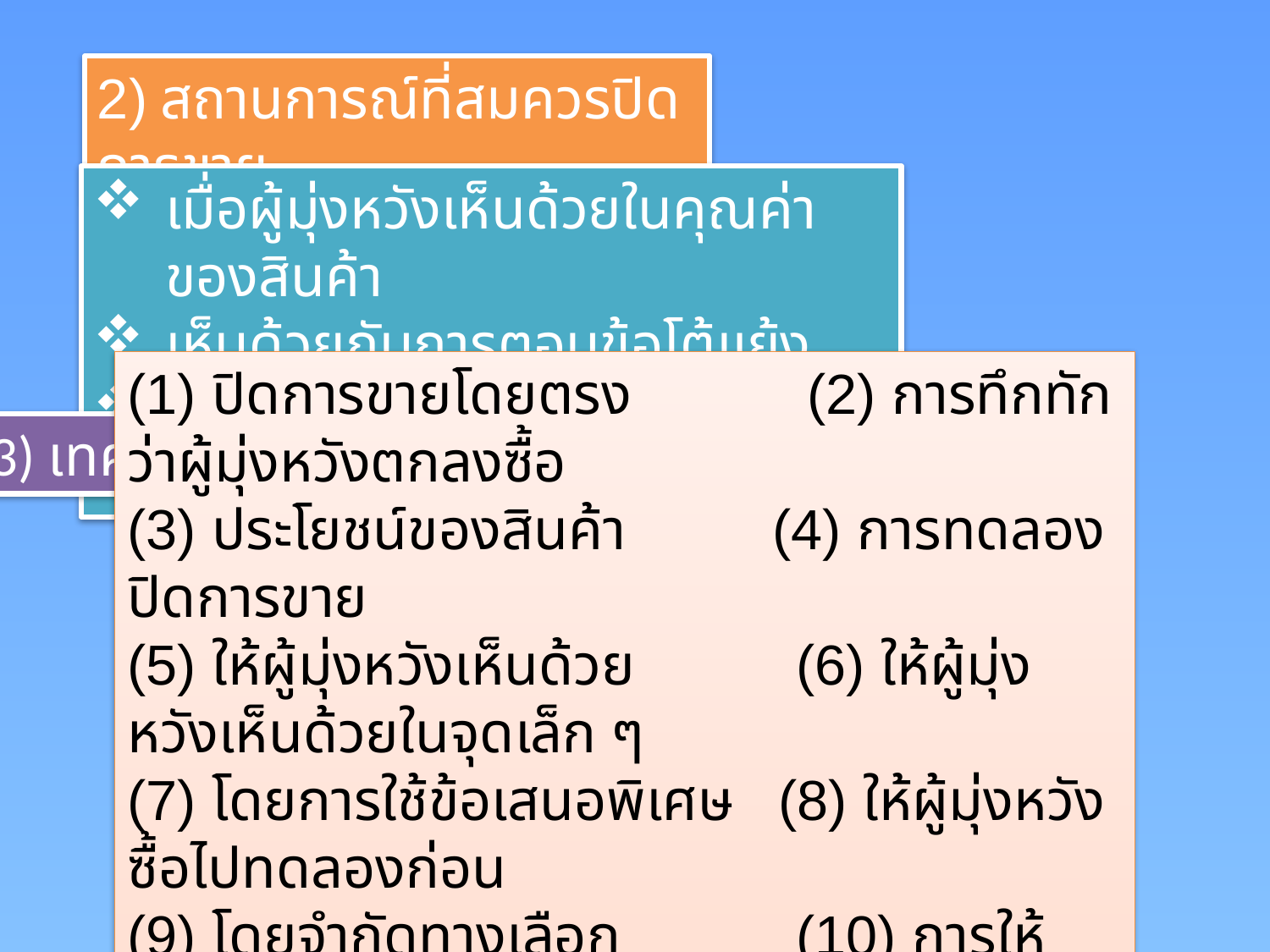

2) สถานการณ์ที่สมควรปิดการขาย
เมื่อผู้มุ่งหวังเห็นด้วยในคุณค่าของสินค้า
เห็นด้วยกับการตอบข้อโต้แย้ง
เมื่อทั้งสองเงียบพนักงานขายไม่ควรกล่าวใด ๆ
3) เทคนิคการปิดการขาย ได้แก่
(1) ปิดการขายโดยตรง            (2) การทึกทักว่าผู้มุ่งหวังตกลงซื้อ
(3) ประโยชน์ของสินค้า          (4) การทดลองปิดการขาย
(5) ให้ผู้มุ่งหวังเห็นด้วย           (6) ให้ผู้มุ่งหวังเห็นด้วยในจุดเล็ก ๆ
(7) โดยการใช้ข้อเสนอพิเศษ   (8) ให้ผู้มุ่งหวังซื้อไปทดลองก่อน
(9) โดยจำกัดทางเลือก            (10) การให้โอกาสสุดท้าย